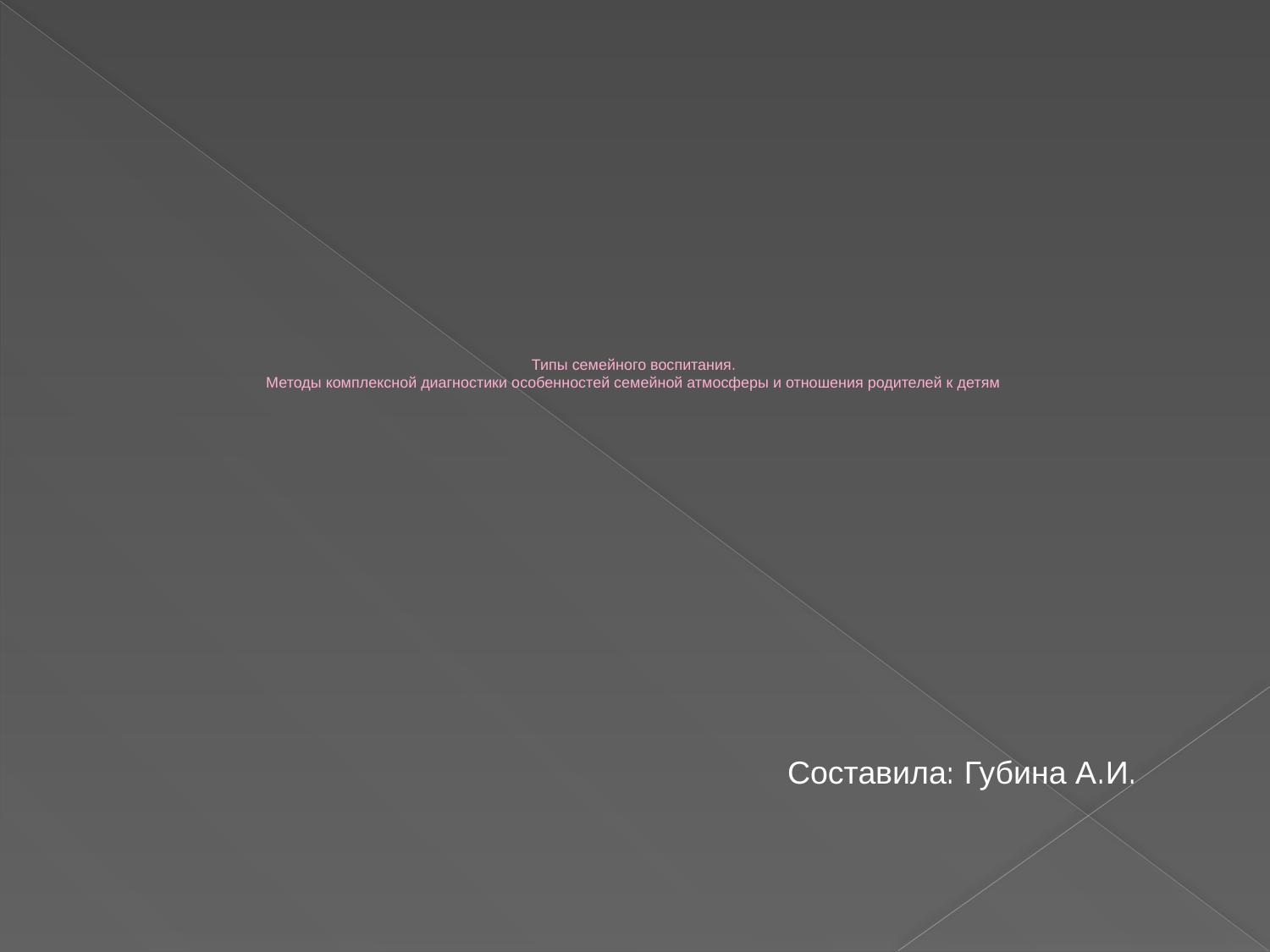

Типы семейного воспитания.
Методы комплексной диагностики особенностей семейной атмосферы и отношения родителей к детям
Составила: Губина А.И.